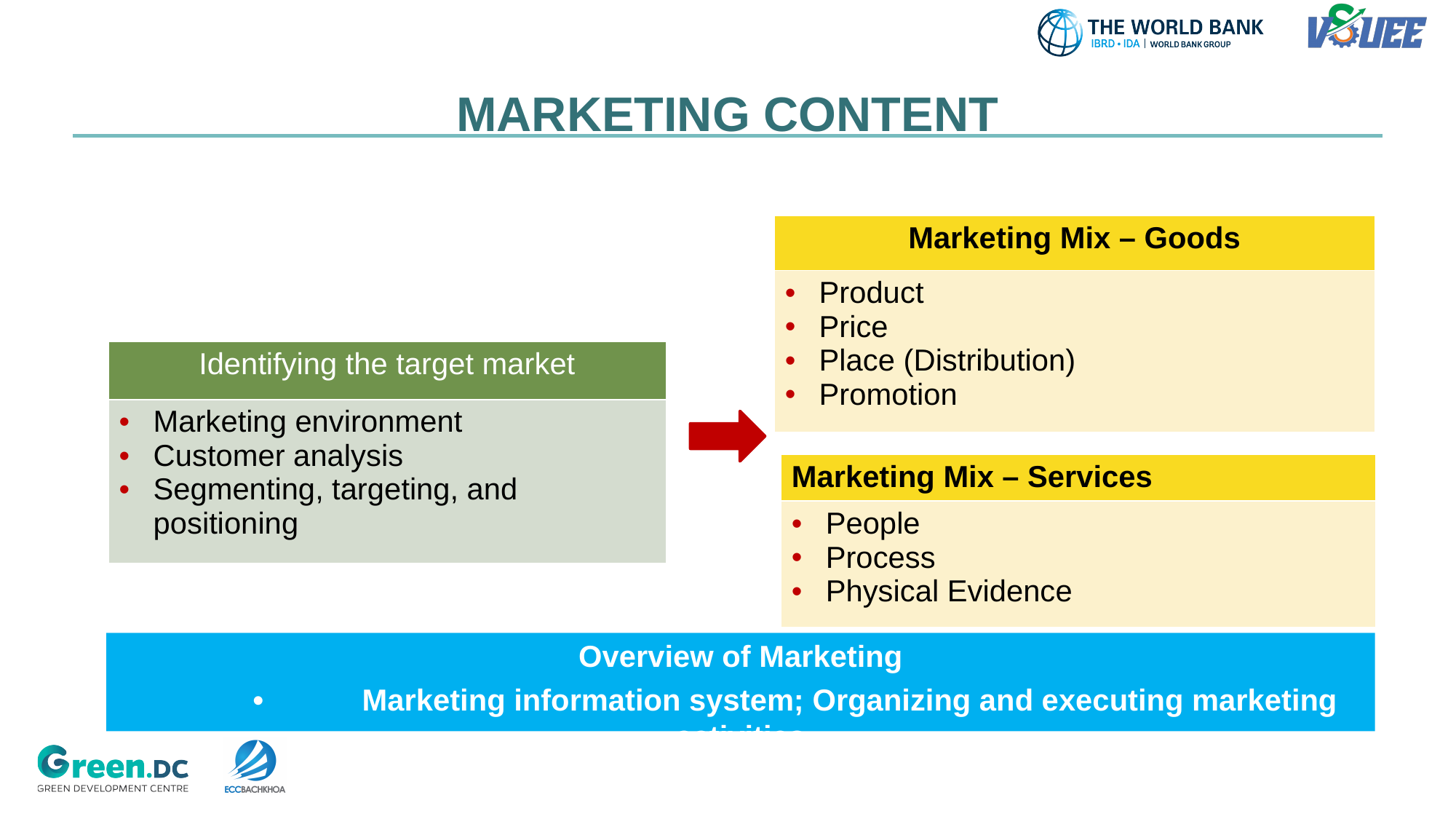

# MARKETING CONTENT
| Marketing Mix – Goods |
| --- |
| Product Price Place (Distribution) Promotion |
| Identifying the target market |
| --- |
| Marketing environment Customer analysis Segmenting, targeting, and positioning |

| Marketing Mix – Services |
| --- |
| People Process Physical Evidence |
Overview of Marketing
	•	Marketing information system; Organizing and executing marketing activities